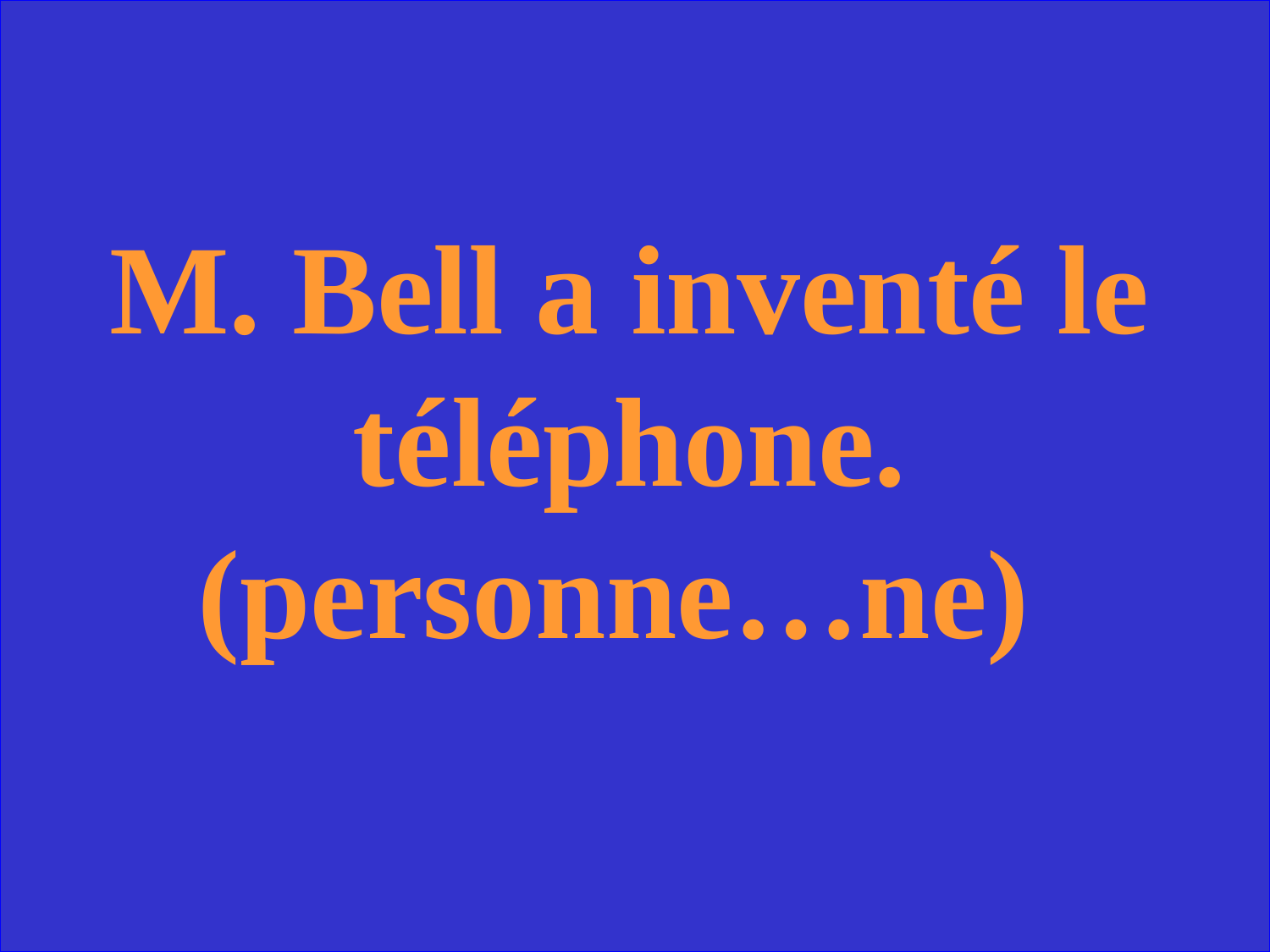

M. Bell a inventé le téléphone. (personne…ne)